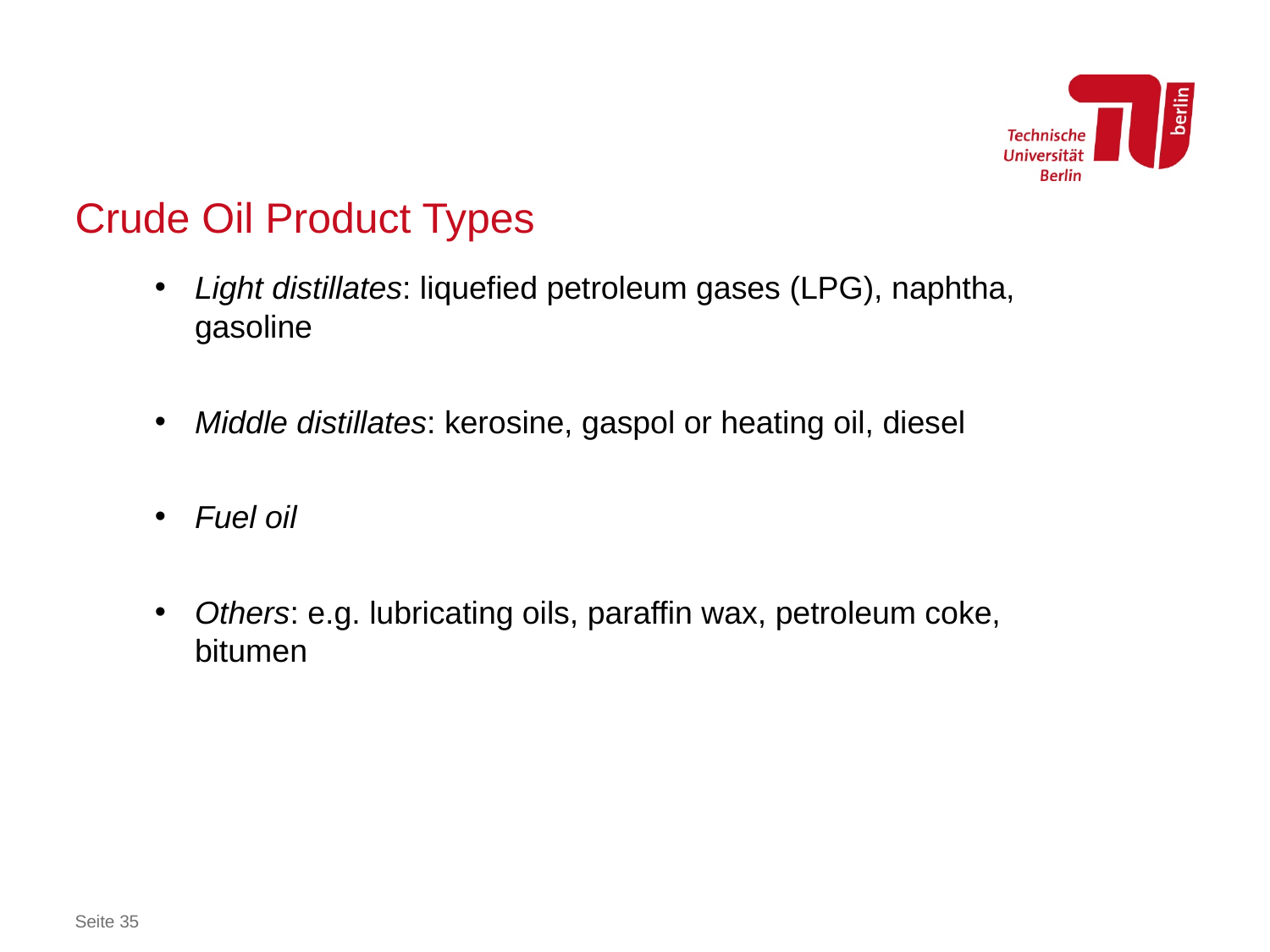

# Crude Oil Product Types
Light distillates: liquefied petroleum gases (LPG), naphtha, gasoline

Middle distillates: kerosine, gaspol or heating oil, diesel

Fuel oil

Others: e.g. lubricating oils, paraffin wax, petroleum coke, bitumen
Seite 35